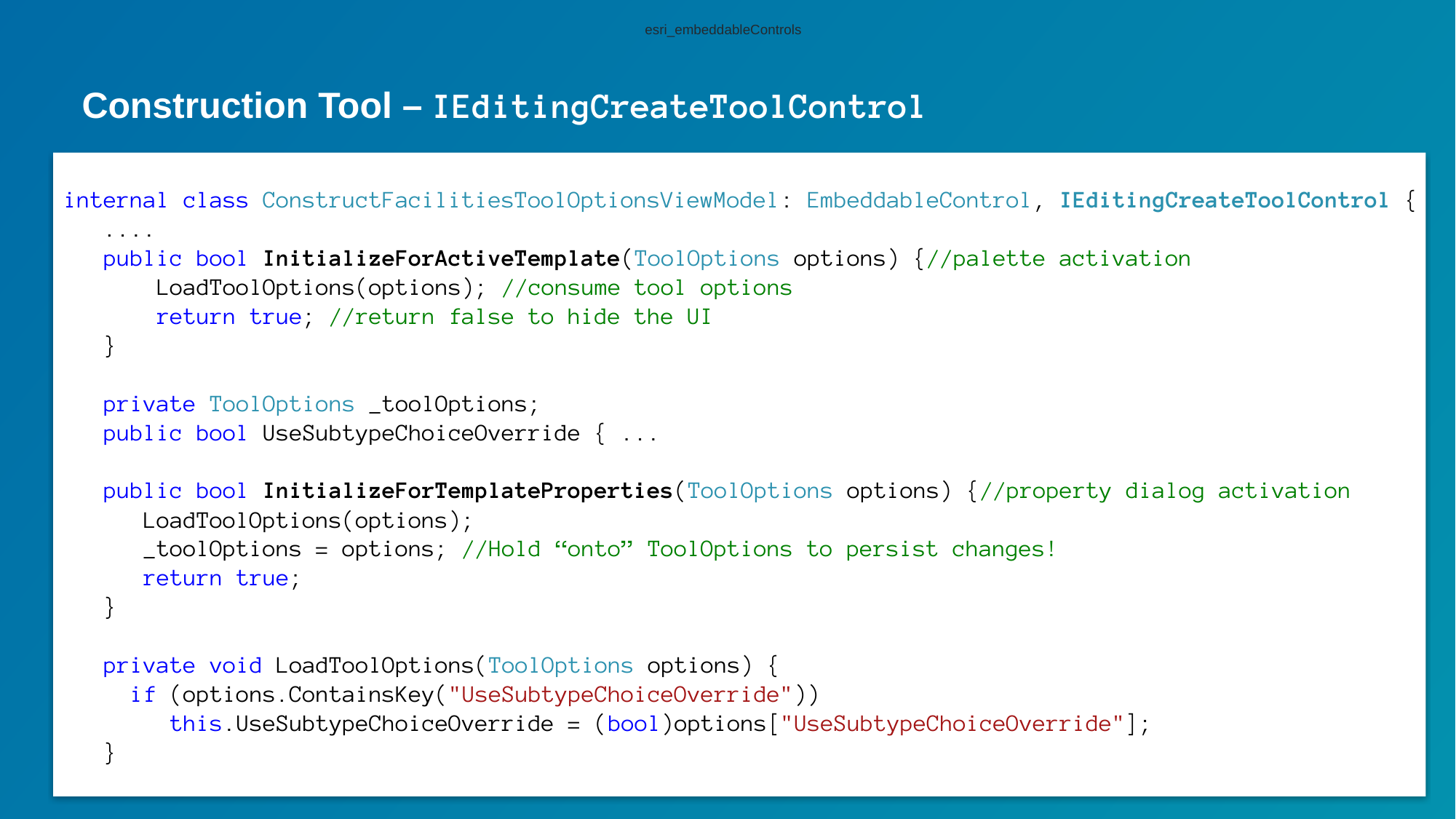

esri_embeddableControls

# Construction Tool – IEditingCreateToolControl
internal class ConstructFacilitiesToolOptionsViewModel: EmbeddableControl, IEditingCreateToolControl {
   ....
   public bool InitializeForActiveTemplate(ToolOptions options) {//palette activation
       LoadToolOptions(options); //consume tool options
       return true; //return false to hide the UI
   }

   private ToolOptions _toolOptions;
   public bool UseSubtypeChoiceOverride { ...

   public bool InitializeForTemplateProperties(ToolOptions options) {//property dialog activation
      LoadToolOptions(options);
      _toolOptions = options; //Hold “onto” ToolOptions to persist changes!
      return true;
   }

   private void LoadToolOptions(ToolOptions options) {
     if (options.ContainsKey("UseSubtypeChoiceOverride"))
        this.UseSubtypeChoiceOverride = (bool)options["UseSubtypeChoiceOverride"];
   }